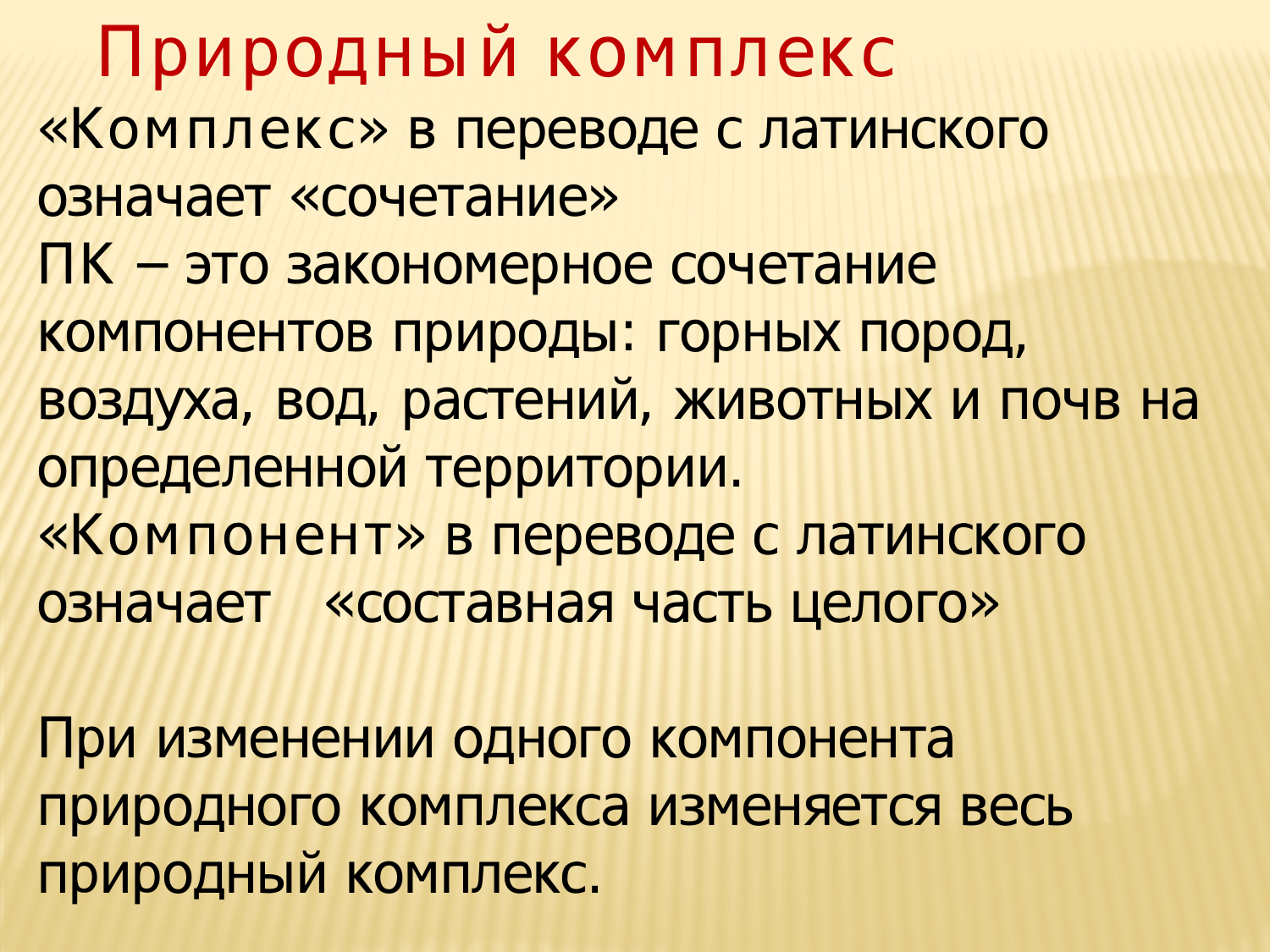

Природный комплекс
«Комплекс» в переводе с латинского означает «сочетание»
ПК – это закономерное сочетание компонентов природы: горных пород, воздуха, вод, растений, животных и почв на определенной территории.
«Компонент» в переводе с латинского означает   «составная часть целого»

При изменении одного компонента природного комплекса изменяется весь природный комплекс.